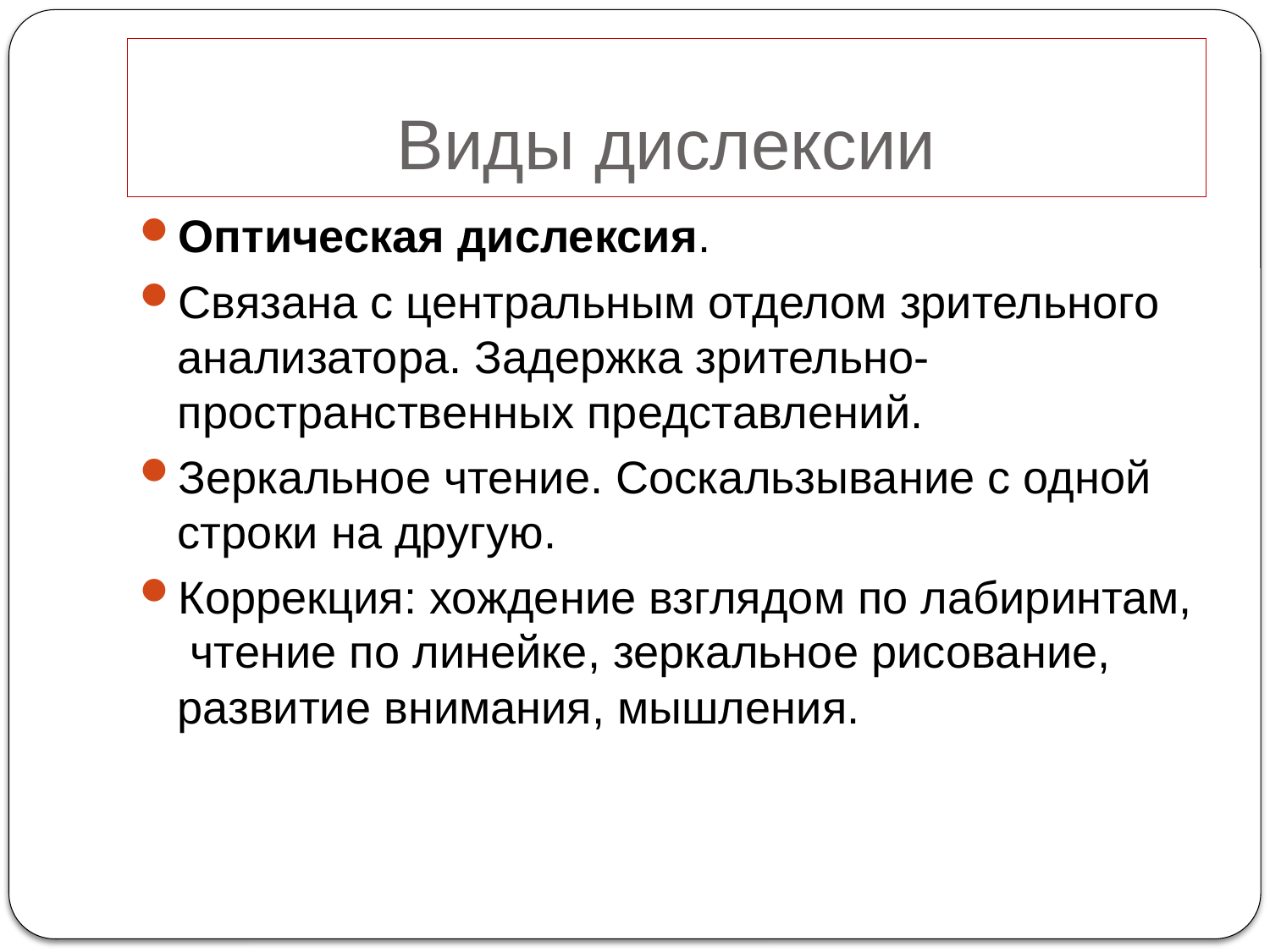

# Виды дислексии
Оптическая дислексия.
Связана с центральным отделом зрительного анализатора. Задержка зрительно- пространственных представлений.
Зеркальное чтение. Соскальзывание с одной строки на другую.
Коррекция: хождение взглядом по лабиринтам,  чтение по линейке, зеркальное рисование, развитие внимания, мышления.